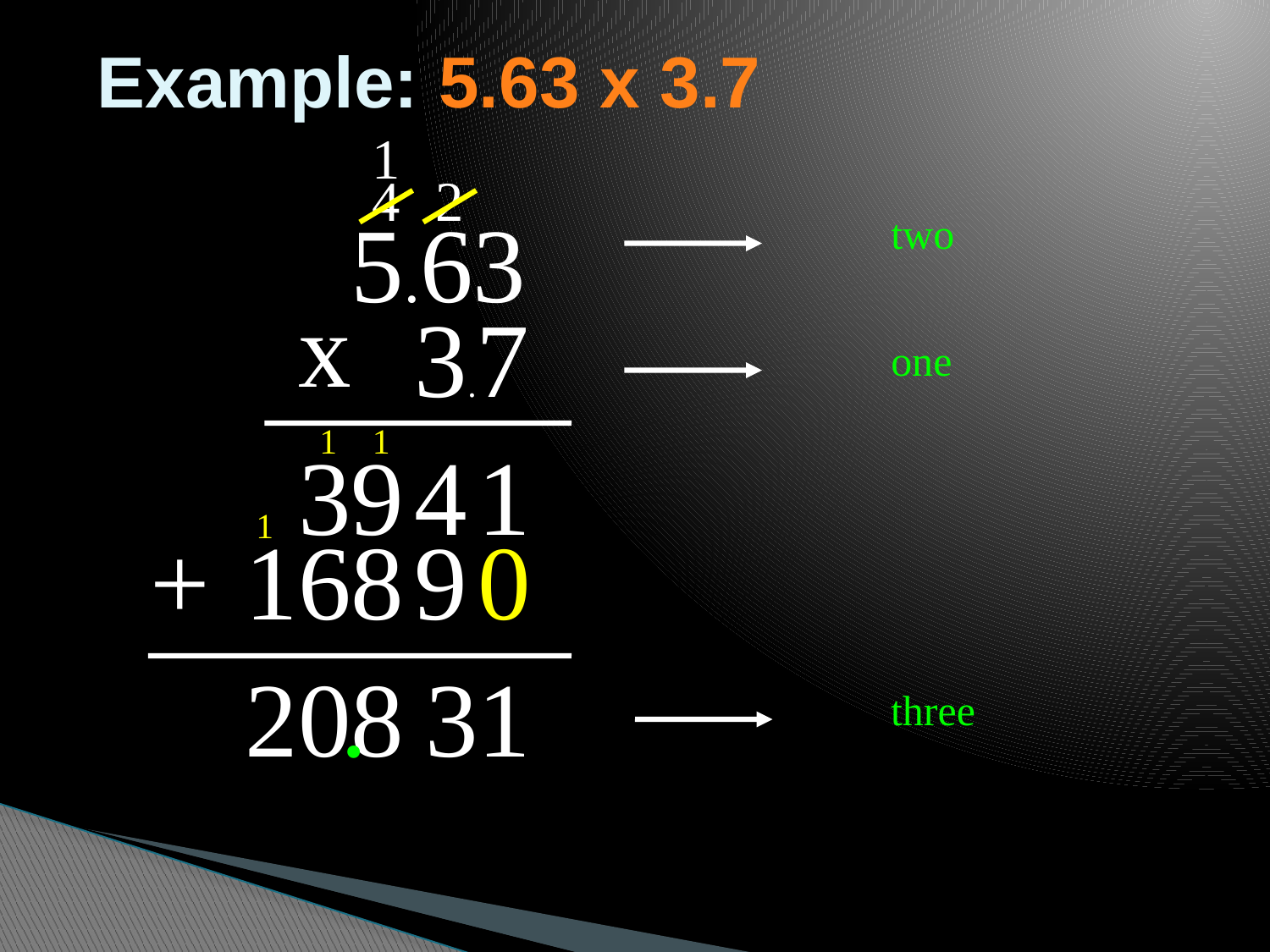

# Example: 5.63 x 3.7
1
4
2
5.63

two

x
3.7
one

1
1

39
4
1
1
+
16
8
9
0
2
0
.
8
3
1

three